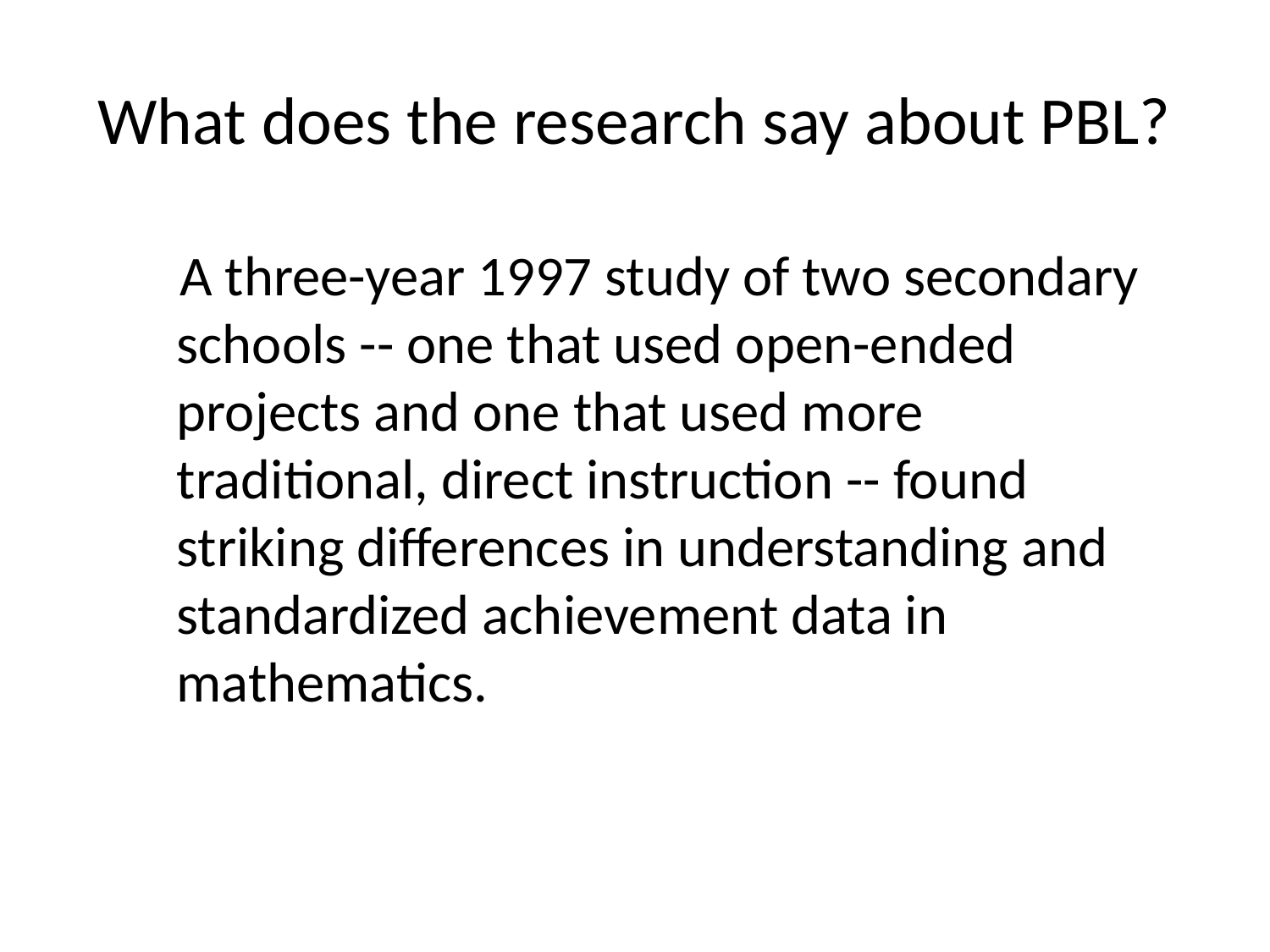

# What does the research say about PBL?
    A three-year 1997 study of two secondary schools -- one that used open-ended projects and one that used more traditional, direct instruction -- found striking differences in understanding and standardized achievement data in mathematics.